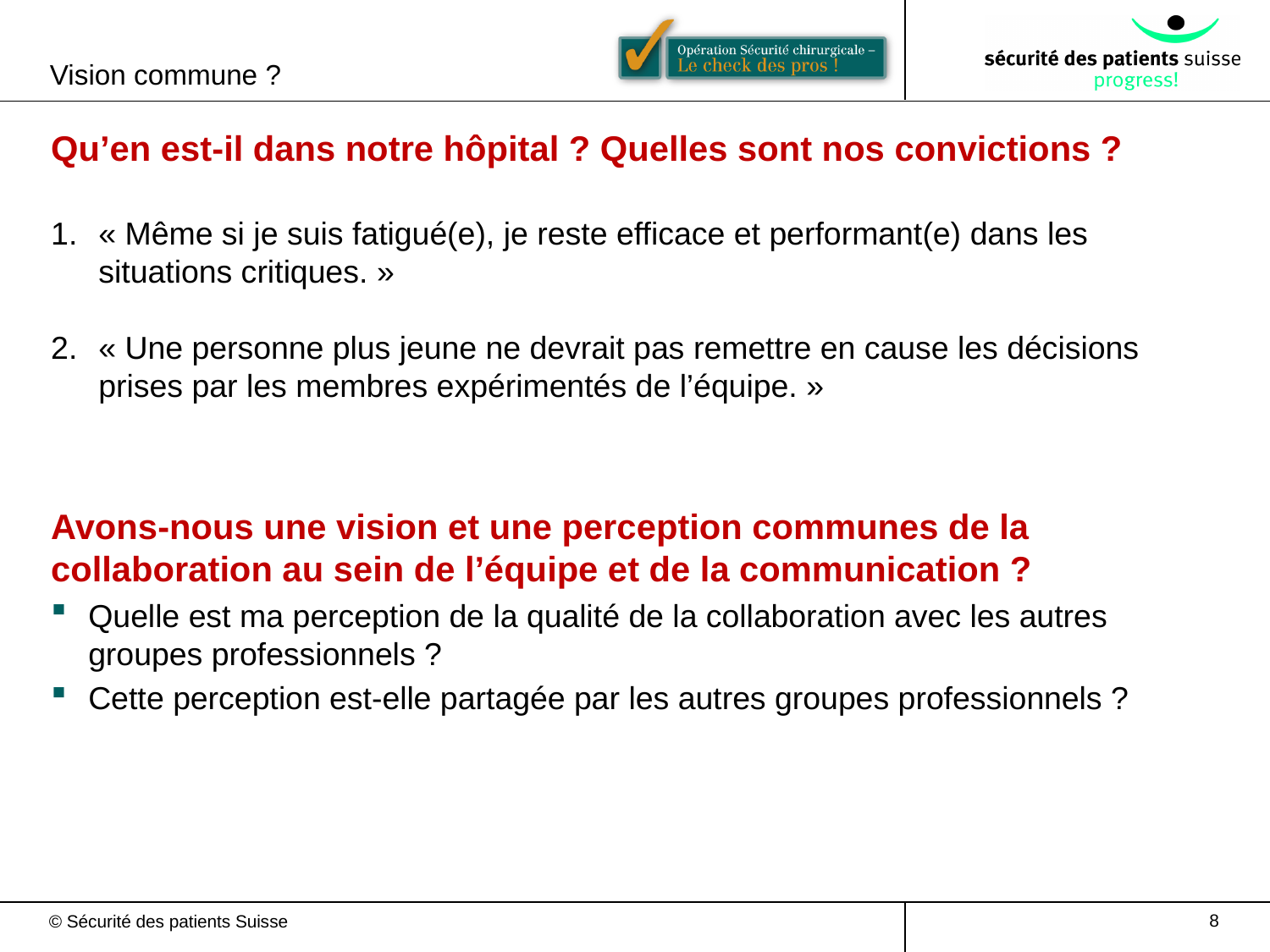

Vision commune ?
Qu’en est-il dans notre hôpital ? Quelles sont nos convictions ?

« Même si je suis fatigué(e), je reste efficace et performant(e) dans les situations critiques. »

« Une personne plus jeune ne devrait pas remettre en cause les décisions prises par les membres expérimentés de l’équipe. »

Avons-nous une vision et une perception communes de la collaboration au sein de l’équipe et de la communication ?
Quelle est ma perception de la qualité de la collaboration avec les autres groupes professionnels ?
Cette perception est-elle partagée par les autres groupes professionnels ?

8
© Sécurité des patients Suisse